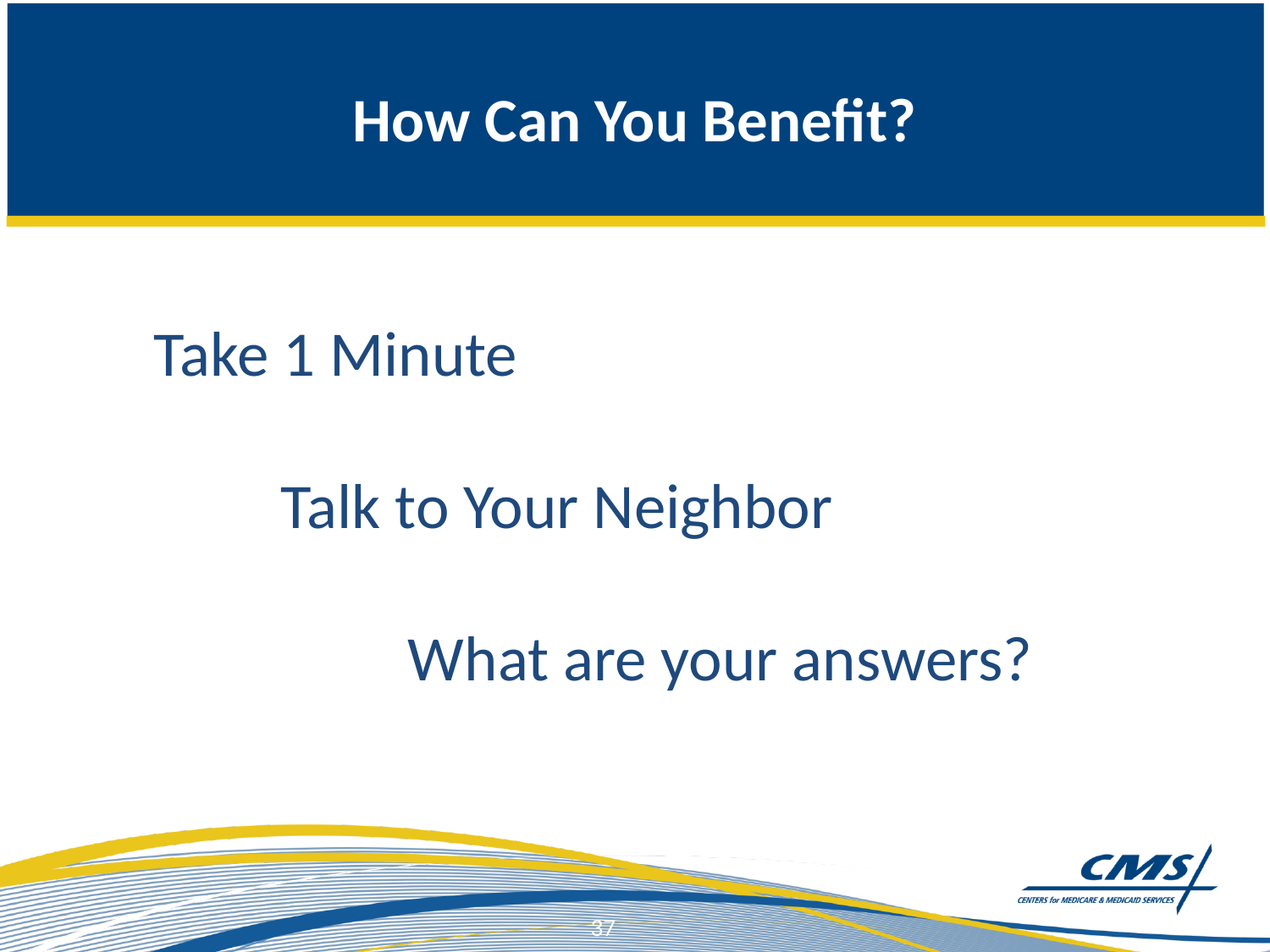

# How Can You Benefit?

Take 1 Minute

	Talk to Your Neighbor

		What are your answers?
37